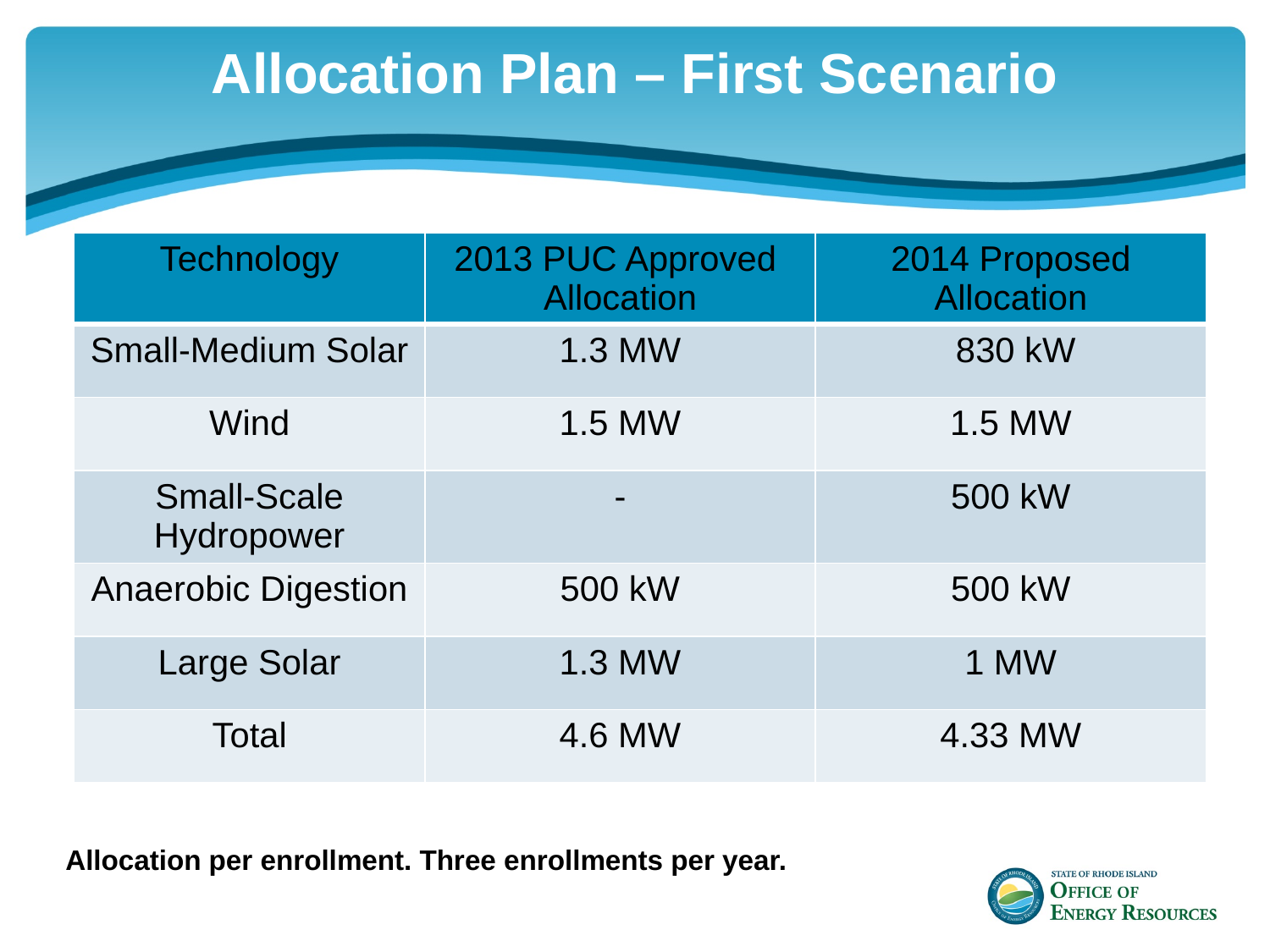

# Allocation Plan – First Scenario
| Technology | 2013 PUC Approved Allocation | 2014 Proposed Allocation |
| --- | --- | --- |
| Small-Medium Solar | 1.3 MW | 830 kW |
| Wind | 1.5 MW | 1.5 MW |
| Small-Scale Hydropower | - | 500 kW |
| Anaerobic Digestion | 500 kW | 500 kW |
| Large Solar | 1.3 MW | 1 MW |
| Total | 4.6 MW | 4.33 MW |
Allocation per enrollment. Three enrollments per year.